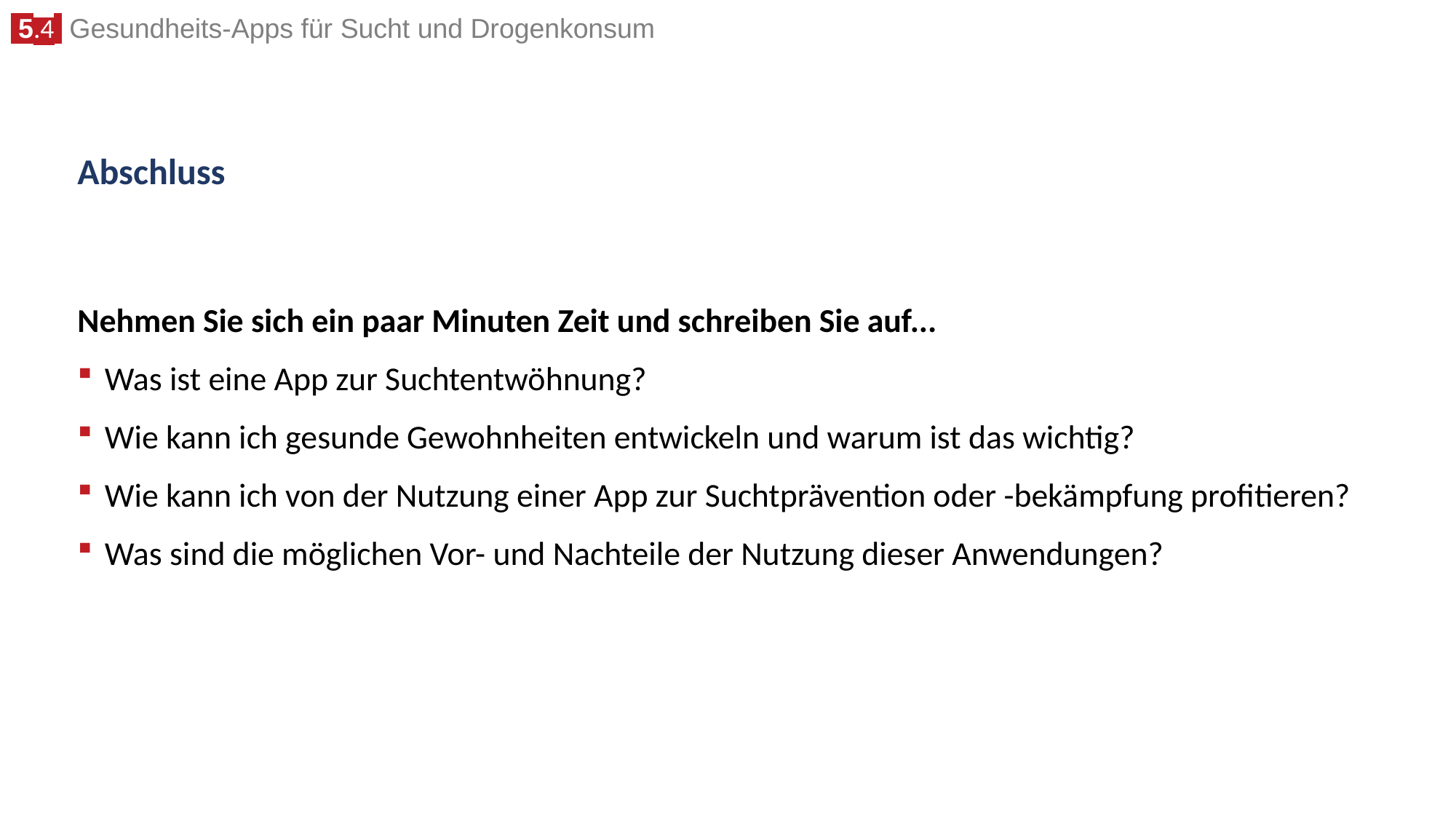

# Abschluss
Nehmen Sie sich ein paar Minuten Zeit und schreiben Sie auf...
Was ist eine App zur Suchtentwöhnung?
Wie kann ich gesunde Gewohnheiten entwickeln und warum ist das wichtig?
Wie kann ich von der Nutzung einer App zur Suchtprävention oder -bekämpfung profitieren?
Was sind die möglichen Vor- und Nachteile der Nutzung dieser Anwendungen?